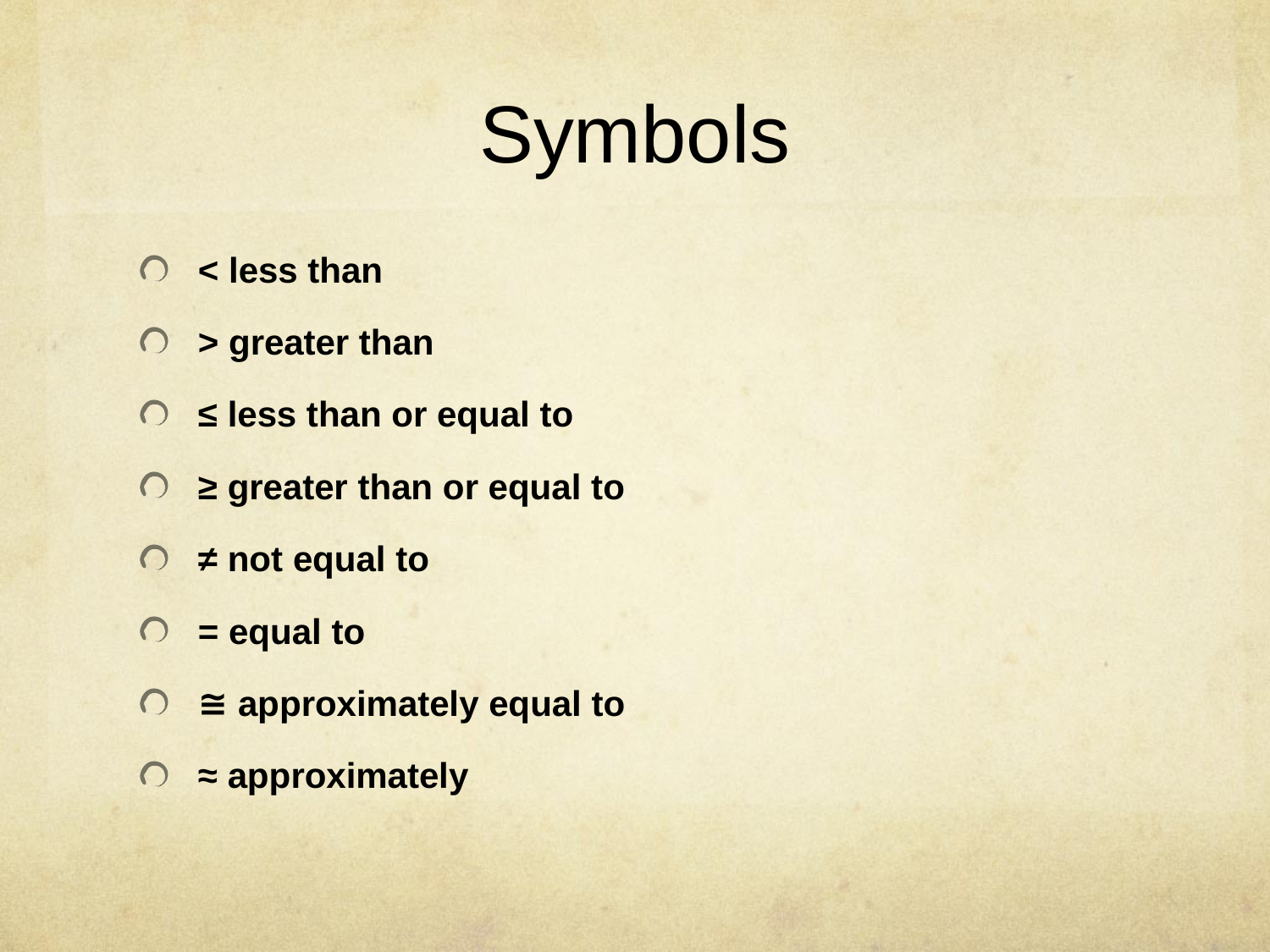

# Symbols
< less than
> greater than
≤ less than or equal to
≥ greater than or equal to
≠ not equal to
= equal to
≅ approximately equal to
≈ approximately